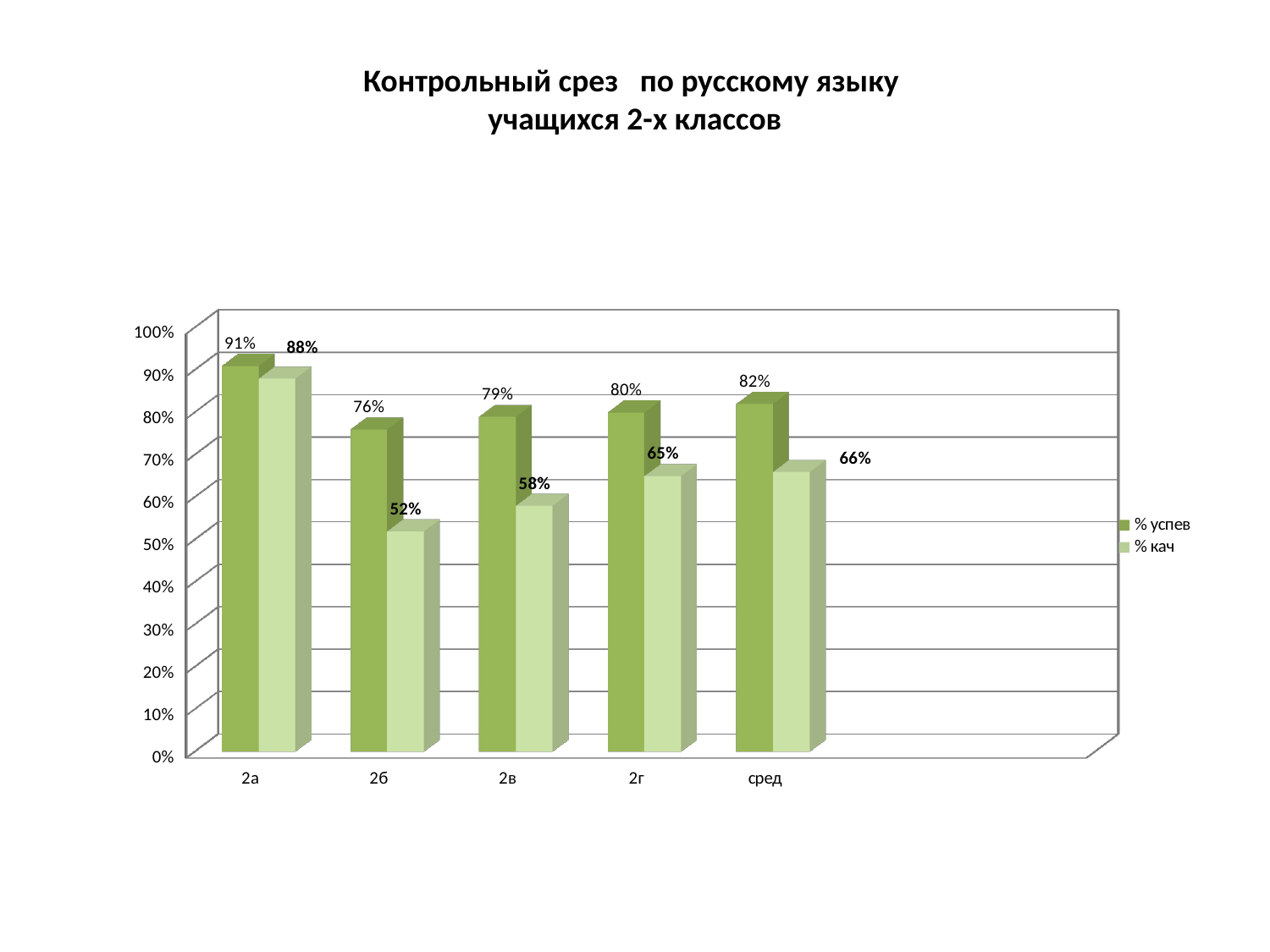

# Контрольный срез   по русскому языку учащихся 2-х классов

[unsupported chart]